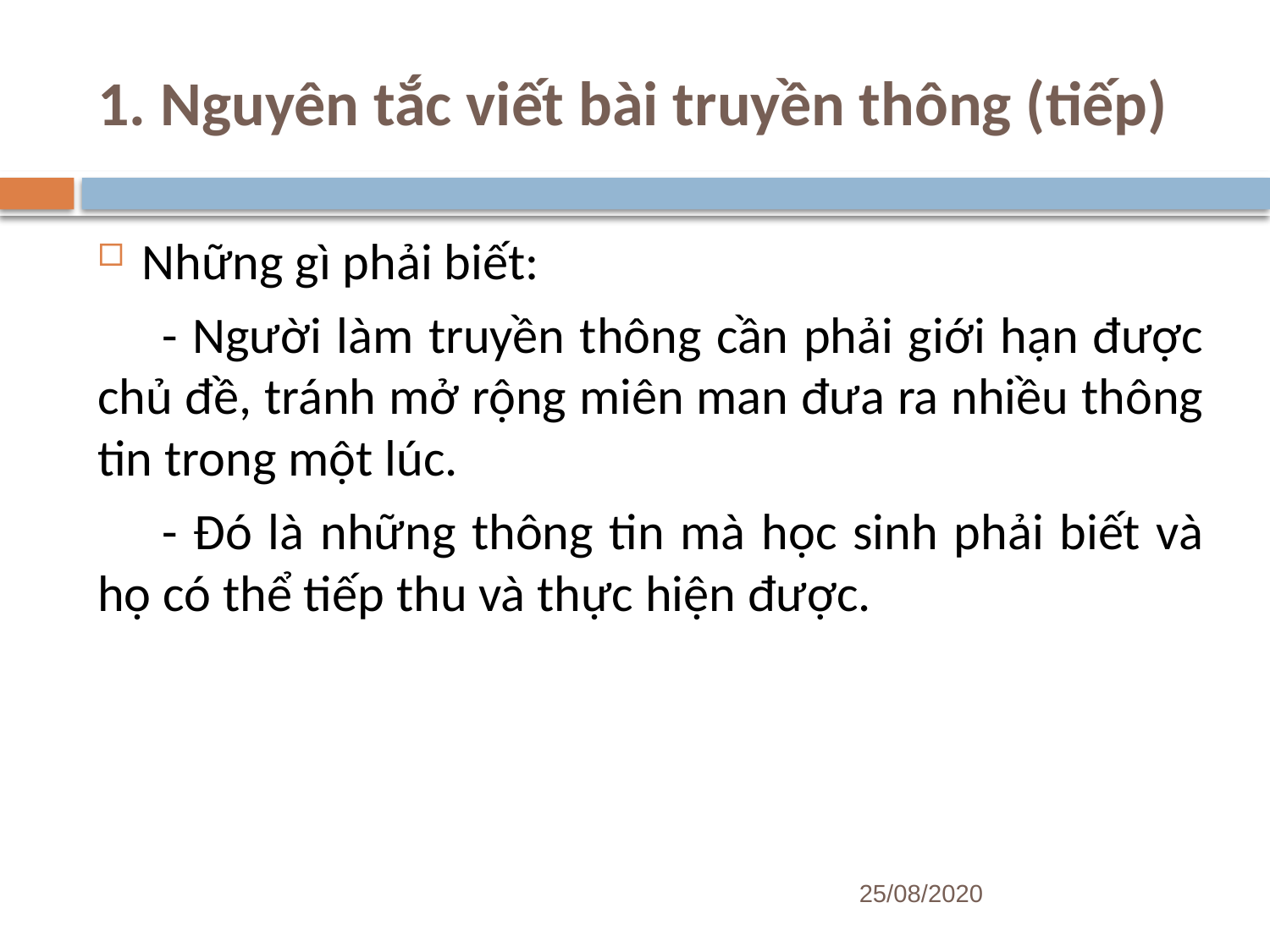

# 1. Nguyên tắc viết bài truyền thông (tiếp)
Những gì phải biết:
- Người làm truyền thông cần phải giới hạn được chủ đề, tránh mở rộng miên man đưa ra nhiều thông tin trong một lúc.
- Đó là những thông tin mà học sinh phải biết và họ có thể tiếp thu và thực hiện được.
25/08/2020